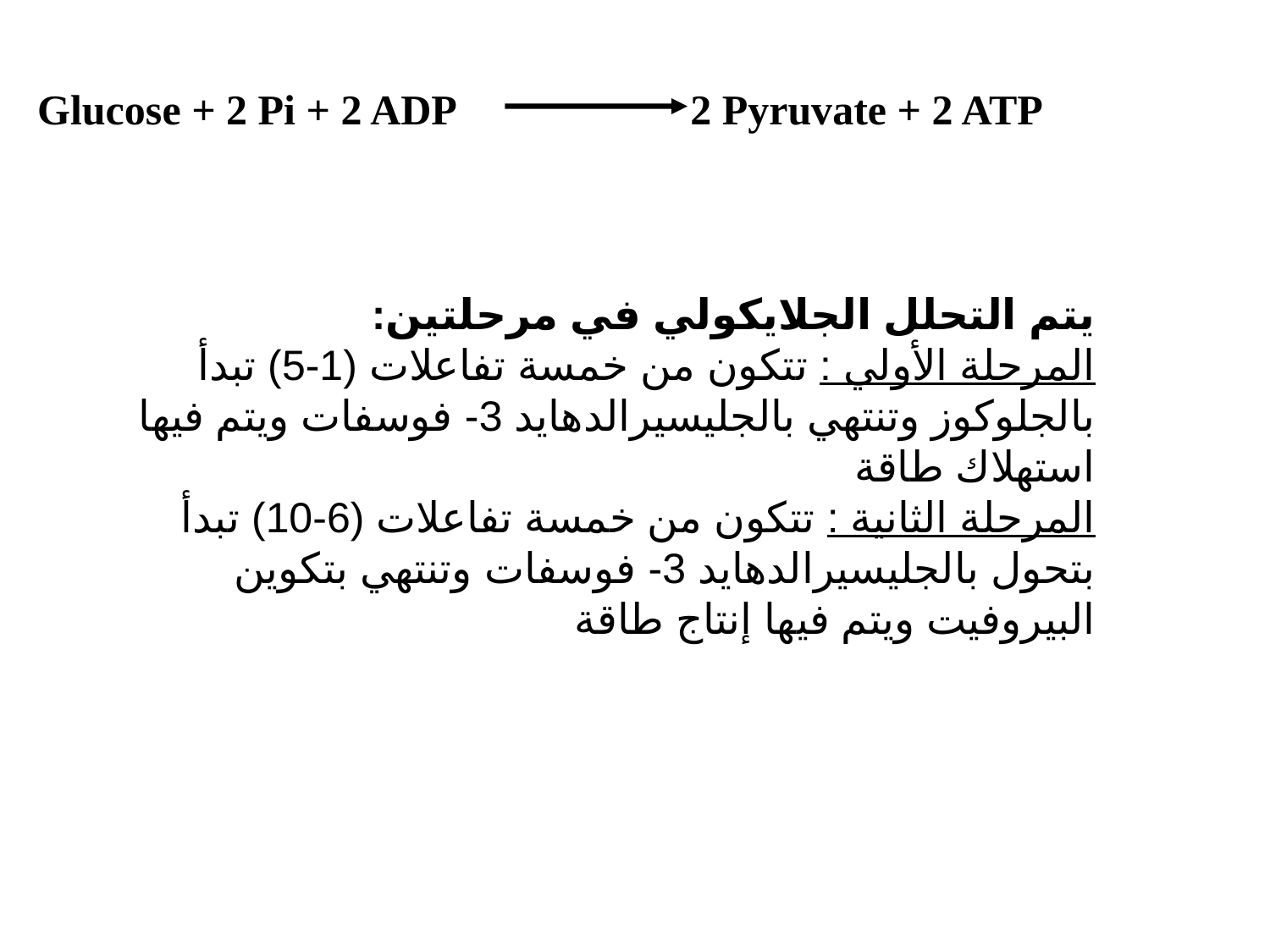

Glucose + 2 Pi + 2 ADP                      2 Pyruvate + 2 ATP

يتم التحلل الجلايكولي في مرحلتين:
المرحلة الأولي : تتكون من خمسة تفاعلات (1-5) تبدأ بالجلوكوز وتنتهي بالجليسيرالدهايد 3- فوسفات ويتم فيها استهلاك طاقة
المرحلة الثانية : تتكون من خمسة تفاعلات (6-10) تبدأ بتحول بالجليسيرالدهايد 3- فوسفات وتنتهي بتكوين البيروفيت ويتم فيها إنتاج طاقة